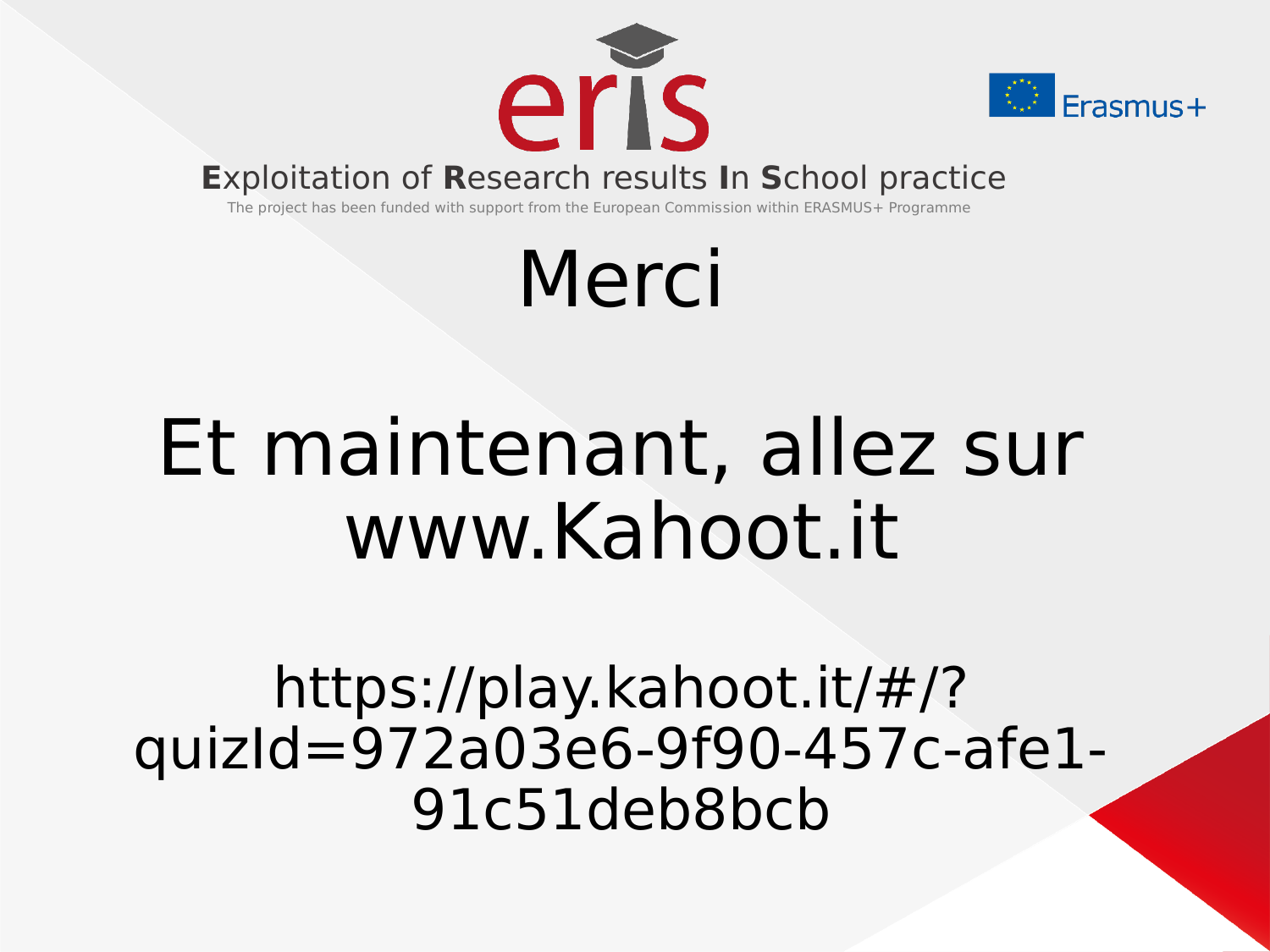

# Merci Et maintenant, allez sur www.Kahoot.it https://play.kahoot.it/#/?quizId=972a03e6-9f90-457c-afe1-91c51deb8bcb